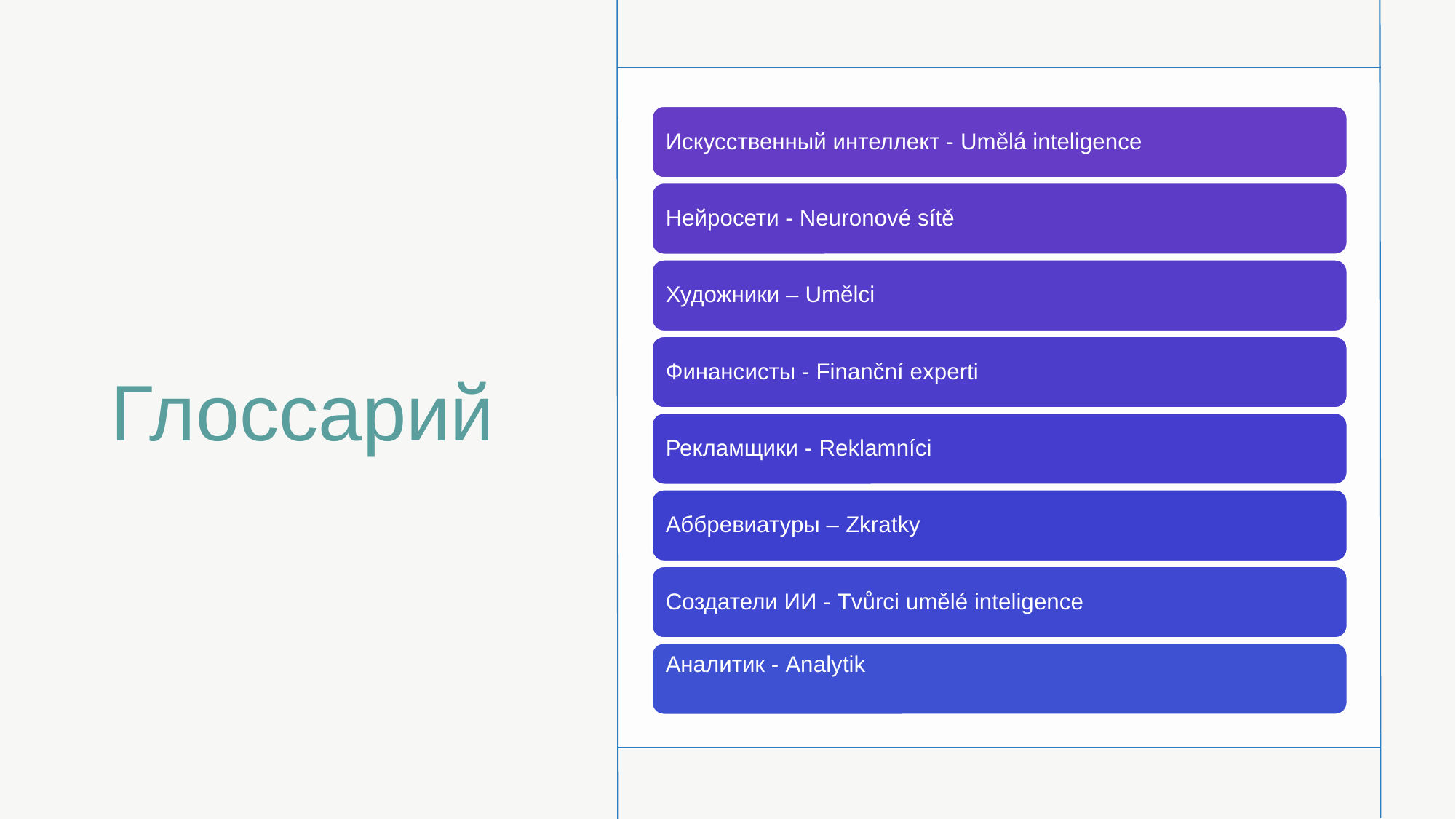

# Глоссарий
Искусственный интеллект - Umělá inteligence
Нейросети - Neuronové sítě
Художники – Umělci
Финансисты - Finanční experti
Рекламщики - Reklamníci
Аббревиатуры – Zkratky
Создатели ИИ - Tvůrci umělé inteligence
Аналитик - Analytik